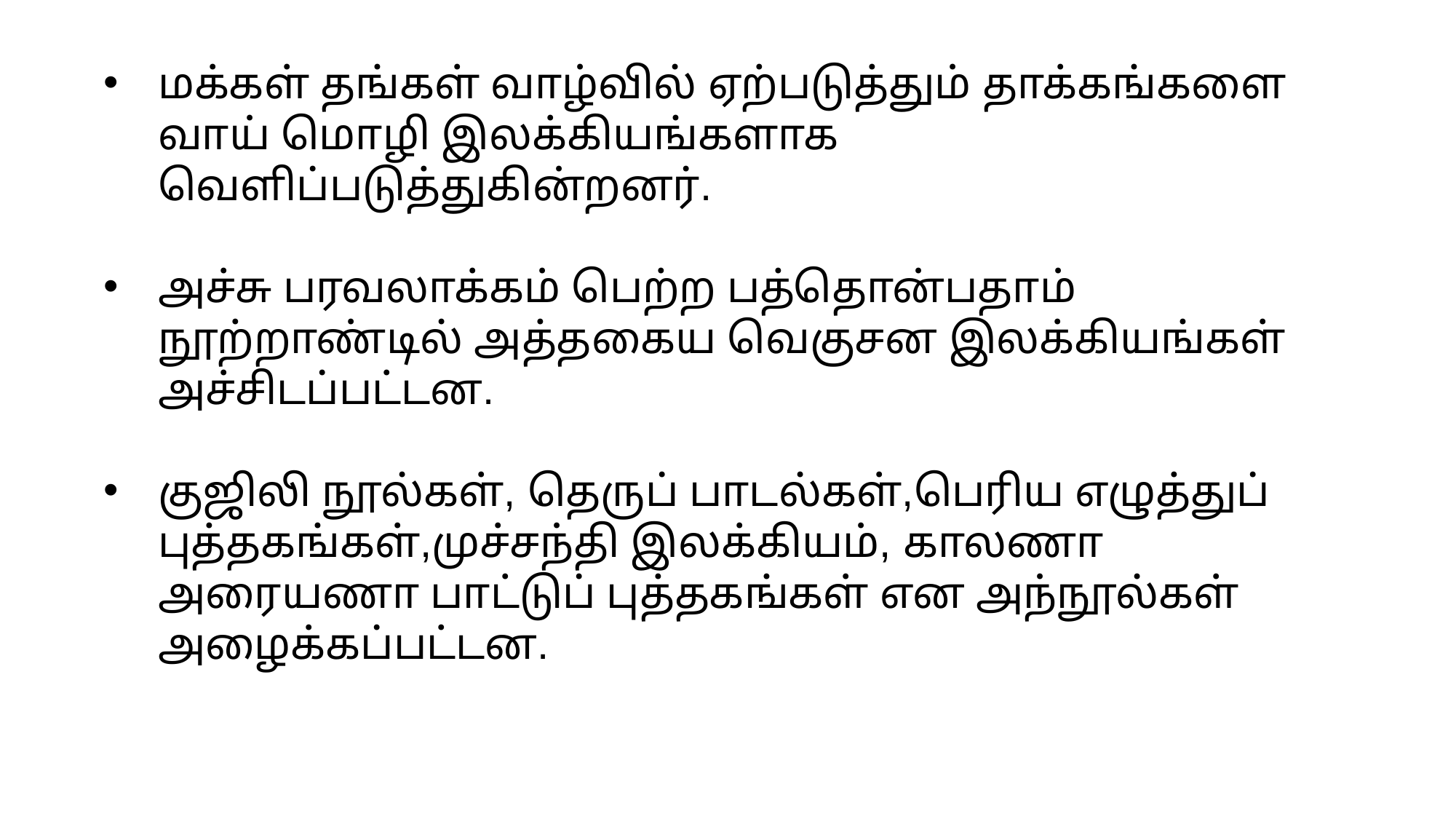

மக்கள் தங்கள் வாழ்வில் ஏற்படுத்தும் தாக்கங்களை வாய் மொழி இலக்கியங்களாக வெளிப்படுத்துகின்றனர்.

அச்சு பரவலாக்கம் பெற்ற பத்தொன்பதாம் நூற்றாண்டில் அத்தகைய வெகுசன இலக்கியங்கள் அச்சிடப்பட்டன.

குஜிலி நூல்கள், தெருப் பாடல்கள்,பெரிய எழுத்துப் புத்தகங்கள்,முச்சந்தி இலக்கியம், காலணா அரையணா பாட்டுப் புத்தகங்கள் என அந்நூல்கள் அழைக்கப்பட்டன.